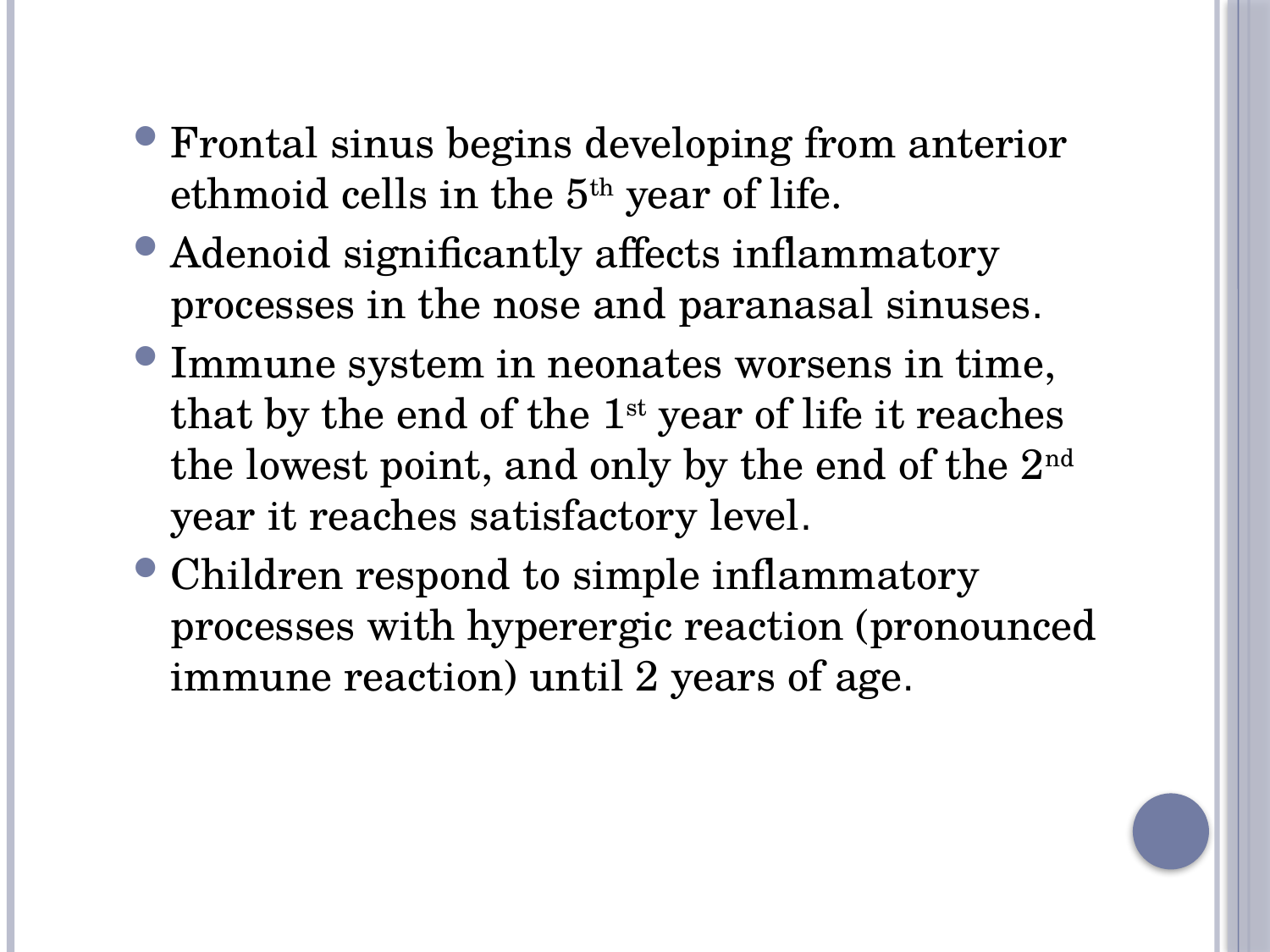

Frontal sinus begins developing from anterior ethmoid cells in the 5th year of life.
Adenoid significantly affects inflammatory processes in the nose and paranasal sinuses.
Immune system in neonates worsens in time, that by the end of the 1st year of life it reaches the lowest point, and only by the end of the 2nd year it reaches satisfactory level.
Children respond to simple inflammatory processes with hyperergic reaction (pronounced immune reaction) until 2 years of age.